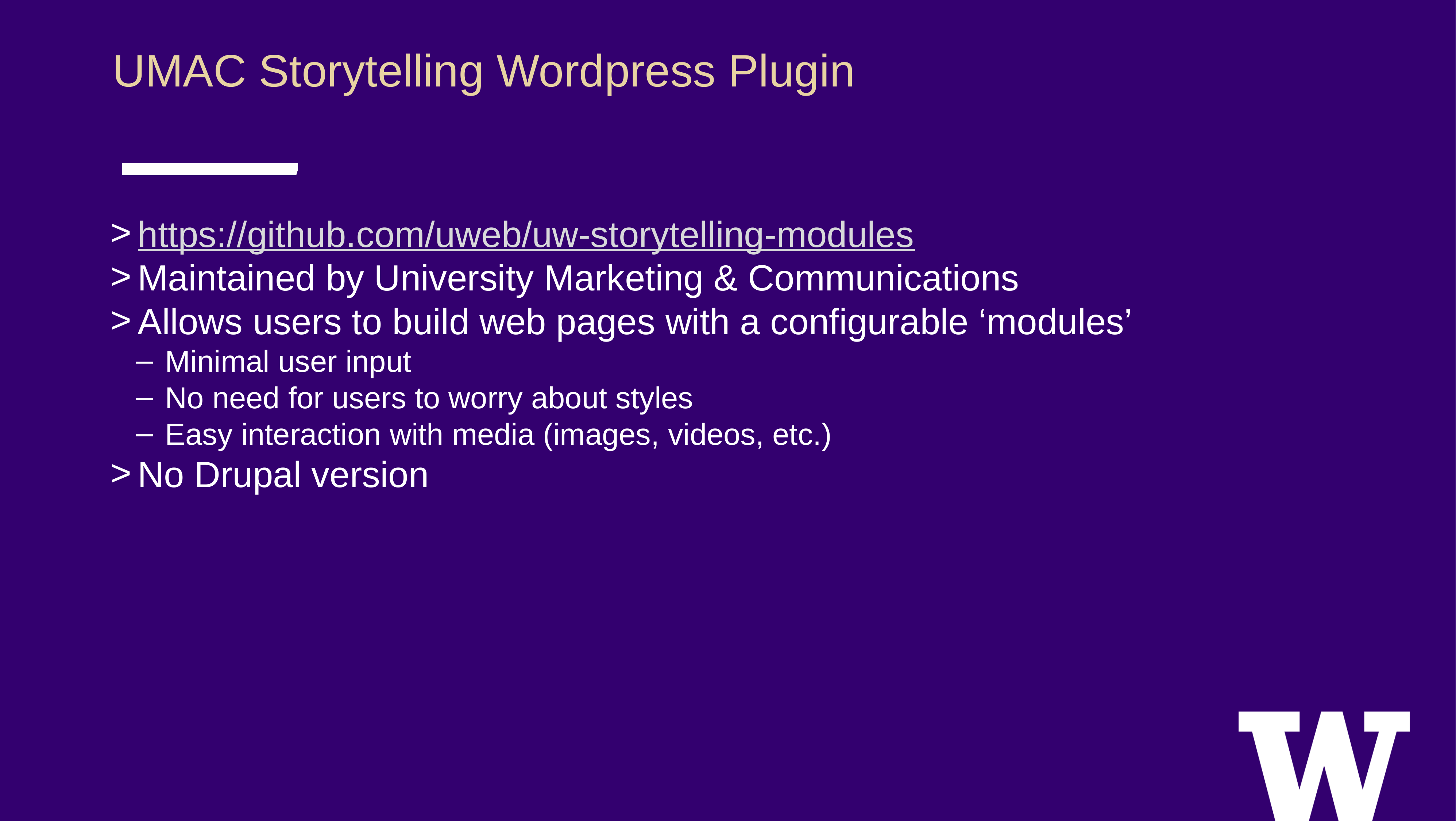

UMAC Storytelling Wordpress Plugin
https://github.com/uweb/uw-storytelling-modules
Maintained by University Marketing & Communications
Allows users to build web pages with a configurable ‘modules’
Minimal user input
No need for users to worry about styles
Easy interaction with media (images, videos, etc.)
No Drupal version